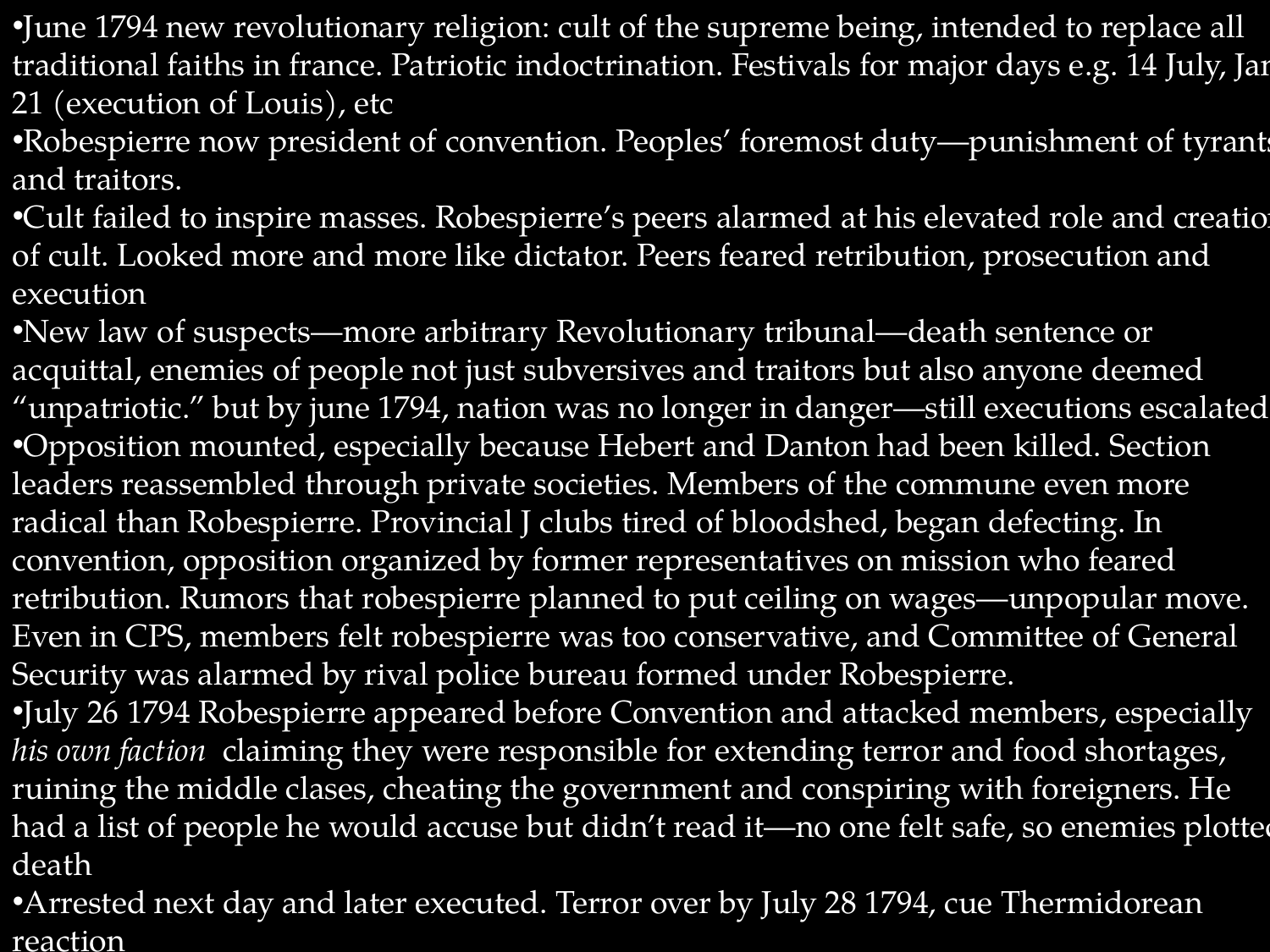

June 1794 new revolutionary religion: cult of the supreme being, intended to replace all traditional faiths in france. Patriotic indoctrination. Festivals for major days e.g. 14 July, Jan 21 (execution of Louis), etc
Robespierre now president of convention. Peoples’ foremost duty—punishment of tyrants and traitors.
Cult failed to inspire masses. Robespierre’s peers alarmed at his elevated role and creation of cult. Looked more and more like dictator. Peers feared retribution, prosecution and execution
New law of suspects—more arbitrary Revolutionary tribunal—death sentence or acquittal, enemies of people not just subversives and traitors but also anyone deemed “unpatriotic.” but by june 1794, nation was no longer in danger—still executions escalated.
Opposition mounted, especially because Hebert and Danton had been killed. Section leaders reassembled through private societies. Members of the commune even more radical than Robespierre. Provincial J clubs tired of bloodshed, began defecting. In convention, opposition organized by former representatives on mission who feared retribution. Rumors that robespierre planned to put ceiling on wages—unpopular move. Even in CPS, members felt robespierre was too conservative, and Committee of General Security was alarmed by rival police bureau formed under Robespierre.
July 26 1794 Robespierre appeared before Convention and attacked members, especially his own faction  claiming they were responsible for extending terror and food shortages, ruining the middle clases, cheating the government and conspiring with foreigners. He had a list of people he would accuse but didn’t read it—no one felt safe, so enemies plotted death
Arrested next day and later executed. Terror over by July 28 1794, cue Thermidorean reaction